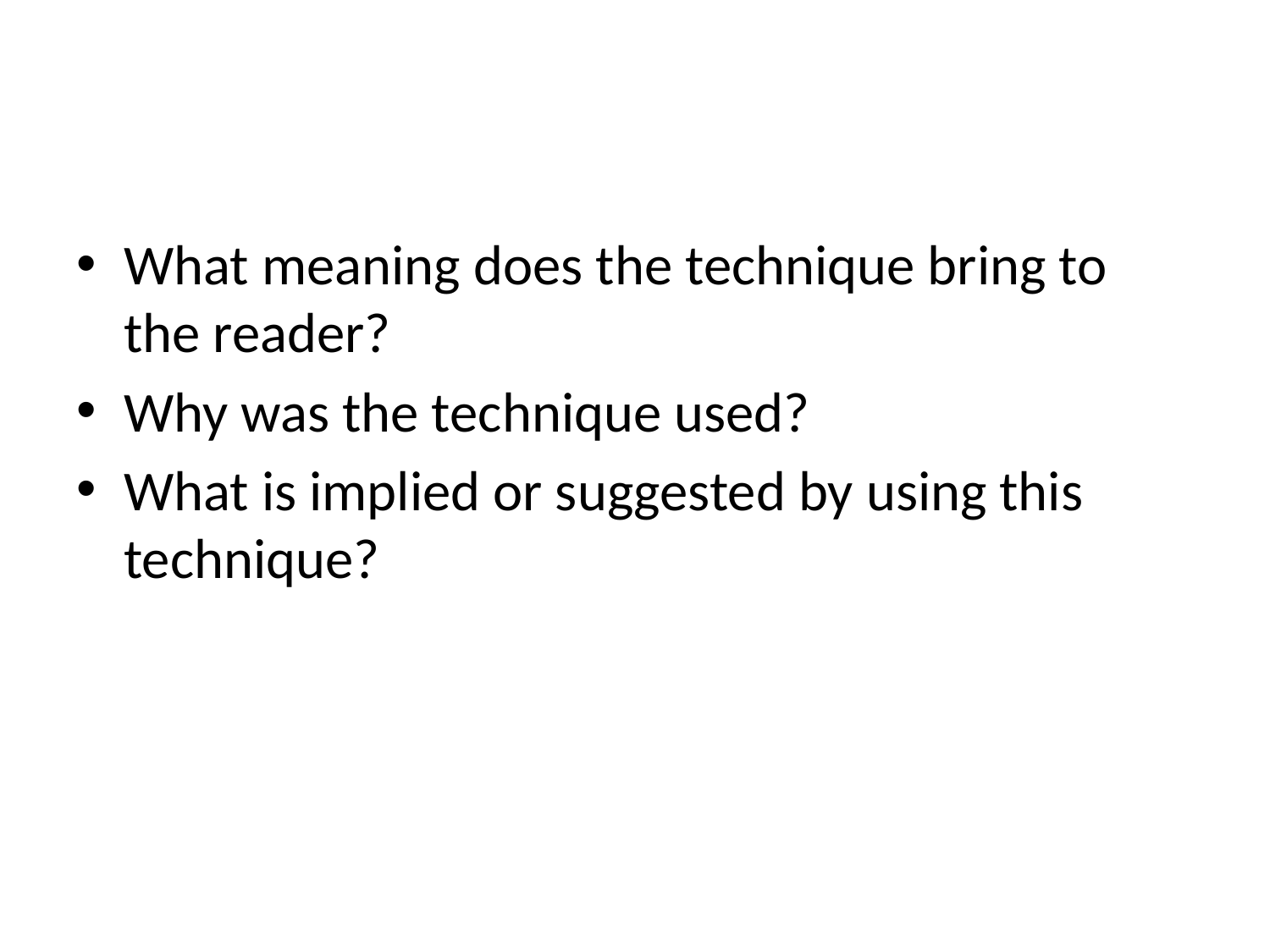

#
What meaning does the technique bring to the reader?
Why was the technique used?
What is implied or suggested by using this technique?